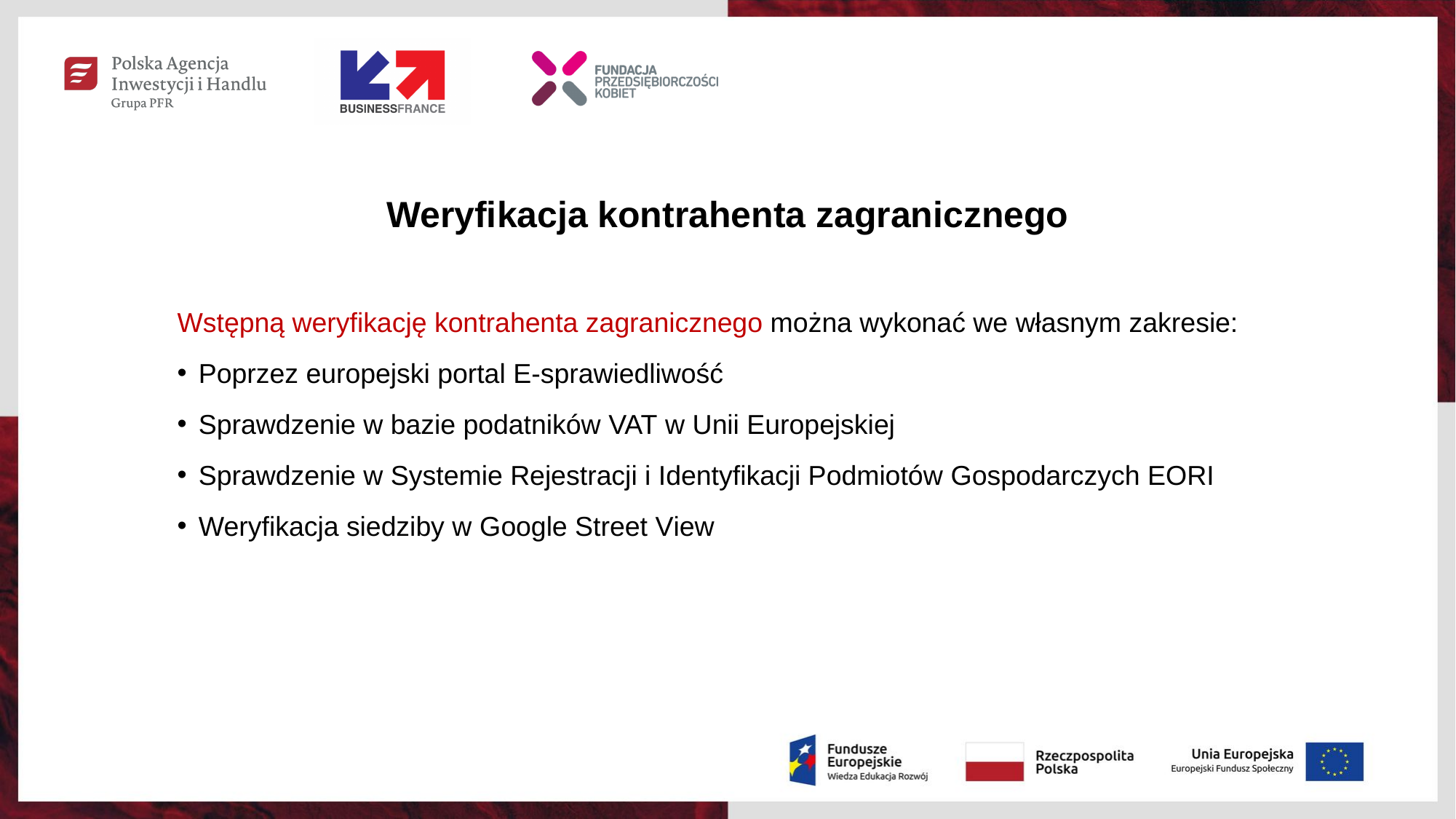

# Weryfikacja kontrahenta zagranicznego
Wstępną weryfikację kontrahenta zagranicznego można wykonać we własnym zakresie:
Poprzez europejski portal E-sprawiedliwość
Sprawdzenie w bazie podatników VAT w Unii Europejskiej
Sprawdzenie w Systemie Rejestracji i Identyfikacji Podmiotów Gospodarczych EORI
Weryfikacja siedziby w Google Street View